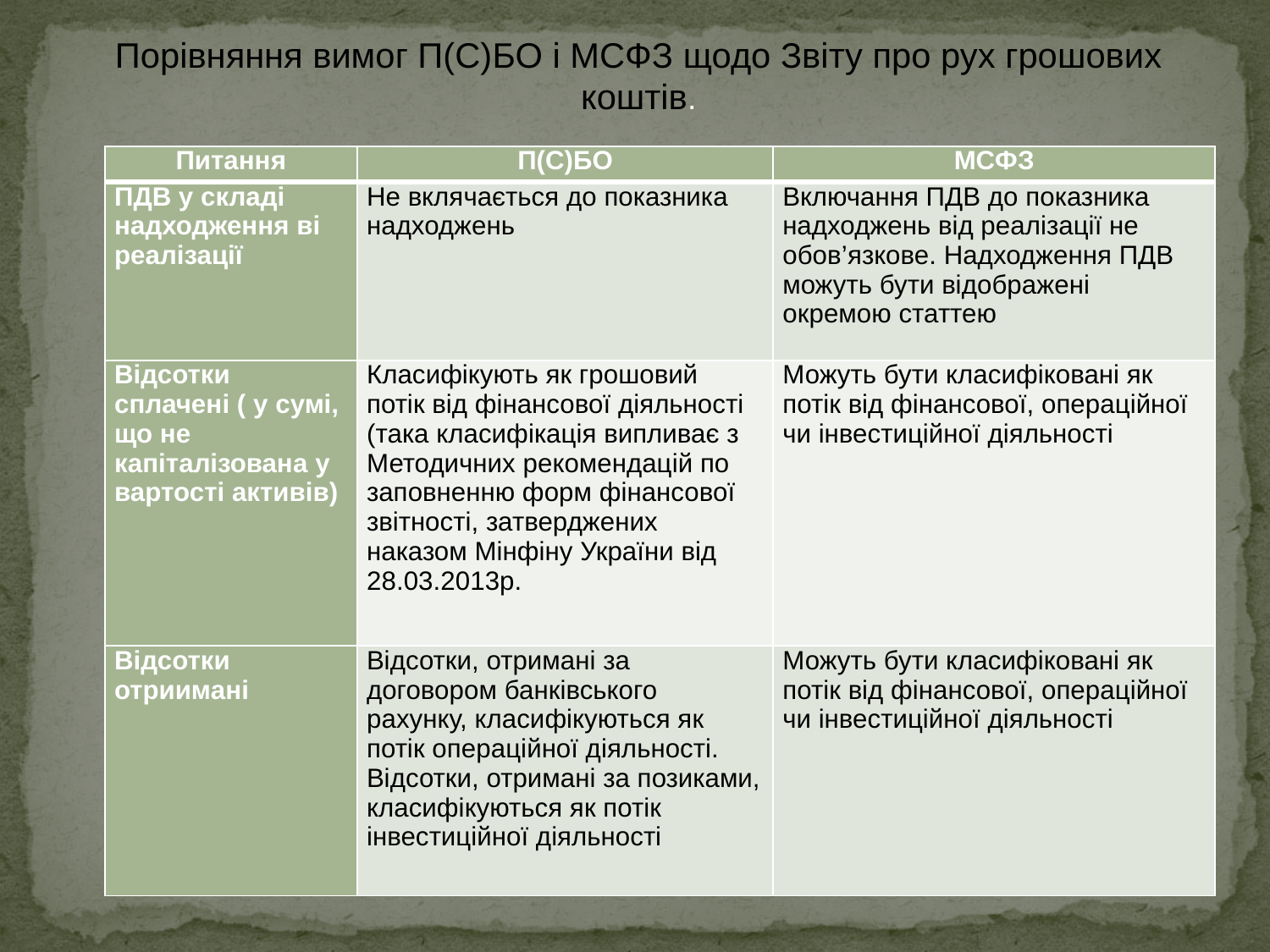

Порівняння вимог П(С)БО і МСФЗ щодо Звіту про рух грошових коштів.
| Питання | П(С)БО | МСФЗ |
| --- | --- | --- |
| ПДВ у складі надходження ві реалізації | Не вклячається до показника надходжень | Включання ПДВ до показника надходжень від реалізації не обов’язкове. Надходження ПДВ можуть бути відображені окремою статтею |
| Відсотки сплачені ( у сумі, що не капіталізована у вартості активів) | Класифікують як грошовий потік від фінансової діяльності (така класифікація випливає з Методичних рекомендацій по заповненню форм фінансової звітності, затверджених наказом Мінфіну України від 28.03.2013р. | Можуть бути класифіковані як потік від фінансової, операційної чи інвестиційної діяльності |
| Відсотки отриимані | Відсотки, отримані за договором банківського рахунку, класифікуються як потік операційної діяльності. Відсотки, отримані за позиками, класифікуються як потік інвестиційної діяльності | Можуть бути класифіковані як потік від фінансової, операційної чи інвестиційної діяльності |